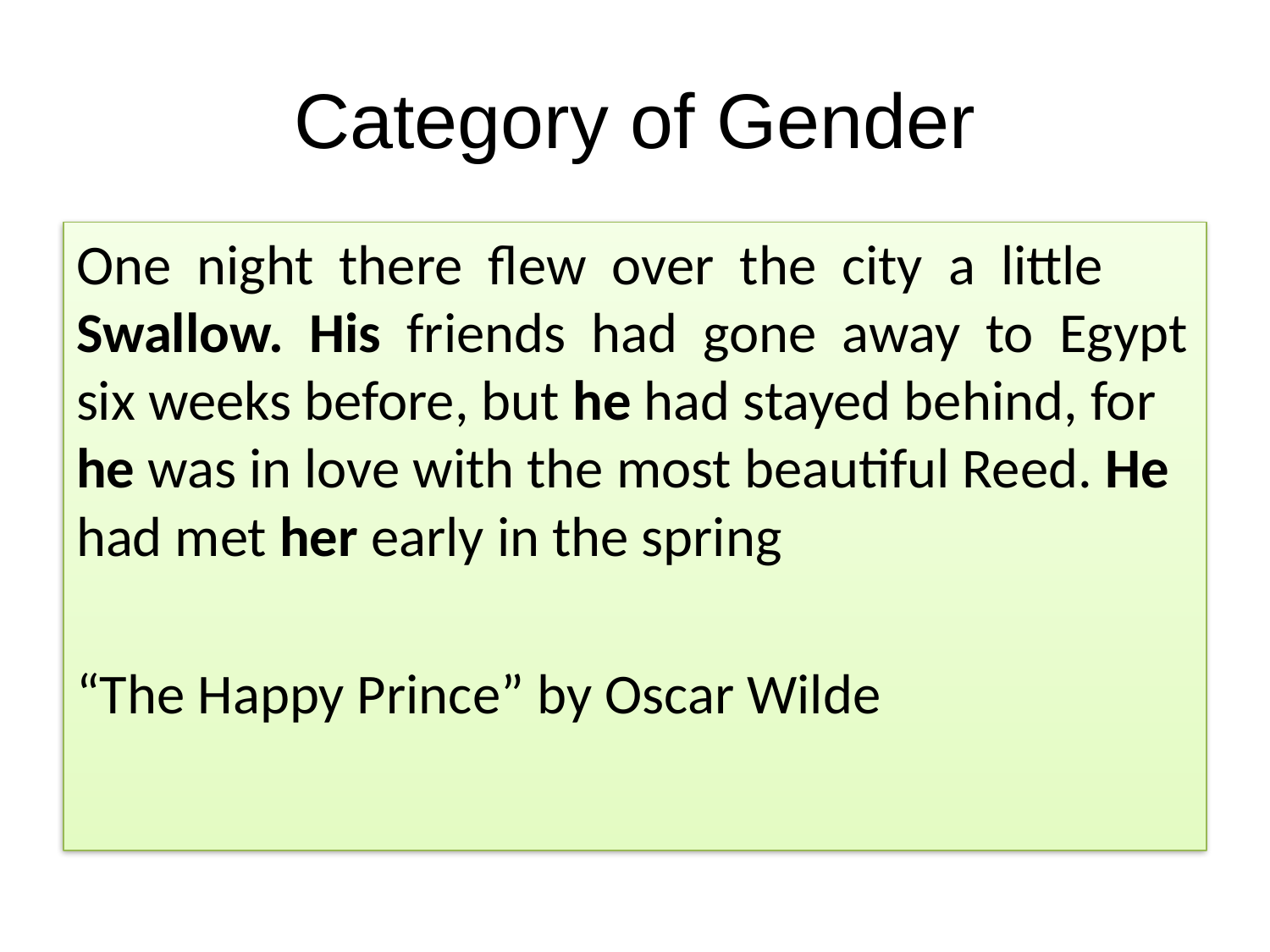

# Category of Gender
One  night  there  flew  over  the  city  a  little  Swallow.  His  friends  had  gone  away  to  Egypt six weeks before, but he had stayed behind, for he was in love with the most beautiful Reed. He had met her early in the spring

“The Happy Prince” by Oscar Wilde